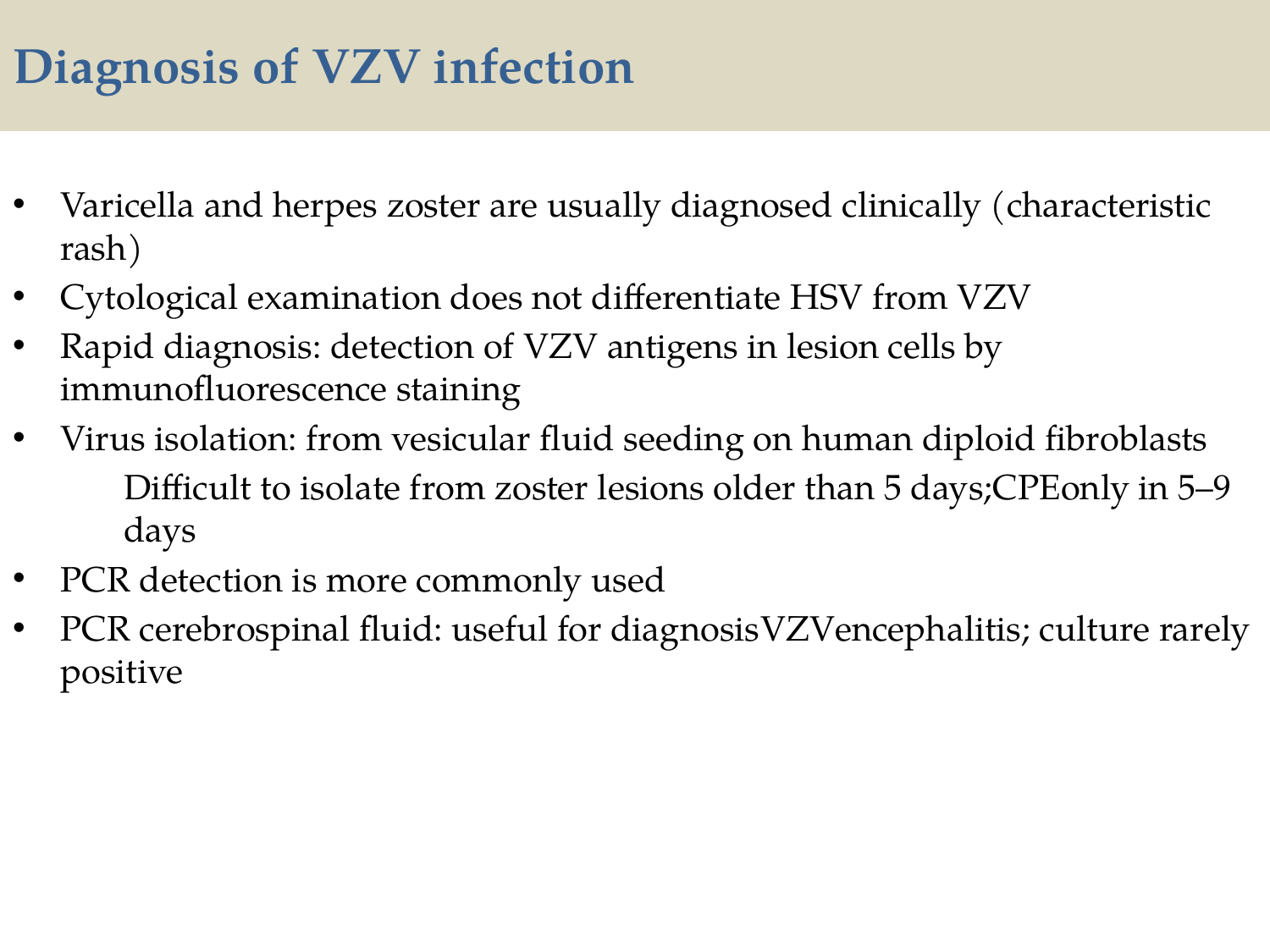

# Diagnosis of VZV infection

Varicella and herpes zoster are usually diagnosed clinically (characteristic rash)
Cytological examination does not differentiate HSV from VZV
Rapid diagnosis: detection of VZV antigens in lesion cells by immunofluorescence staining
Virus isolation: from vesicular fluid seeding on human diploid fibroblasts
Difficult to isolate from zoster lesions older than 5 days;CPEonly in 5–9 days
PCR detection is more commonly used
PCR cerebrospinal fluid: useful for diagnosisVZVencephalitis; culture rarely positive